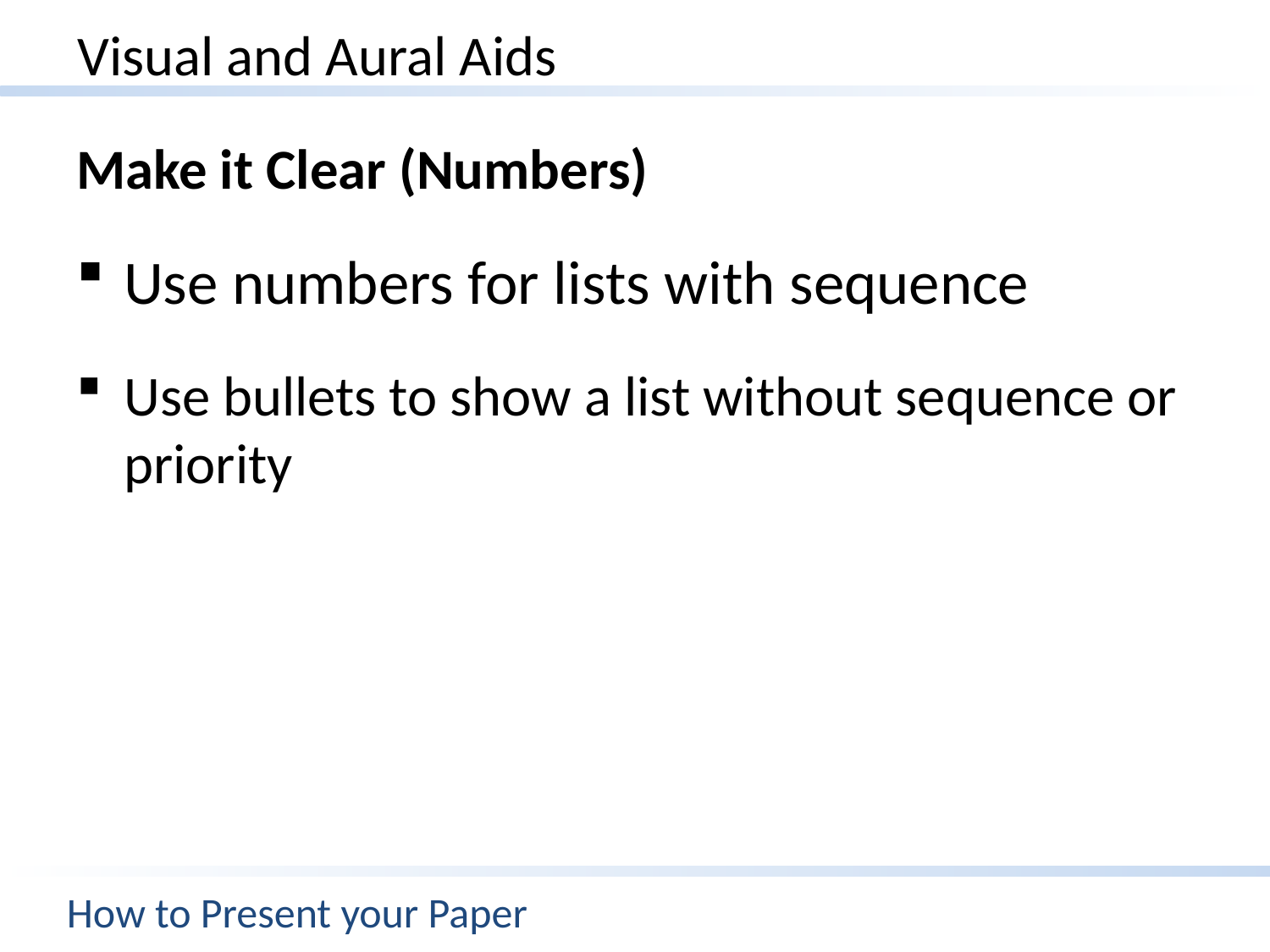

# Visual and Aural Aids

Make it Clear (Numbers)
Use numbers for lists with sequence
Use bullets to show a list without sequence or priority
How to Present your Paper